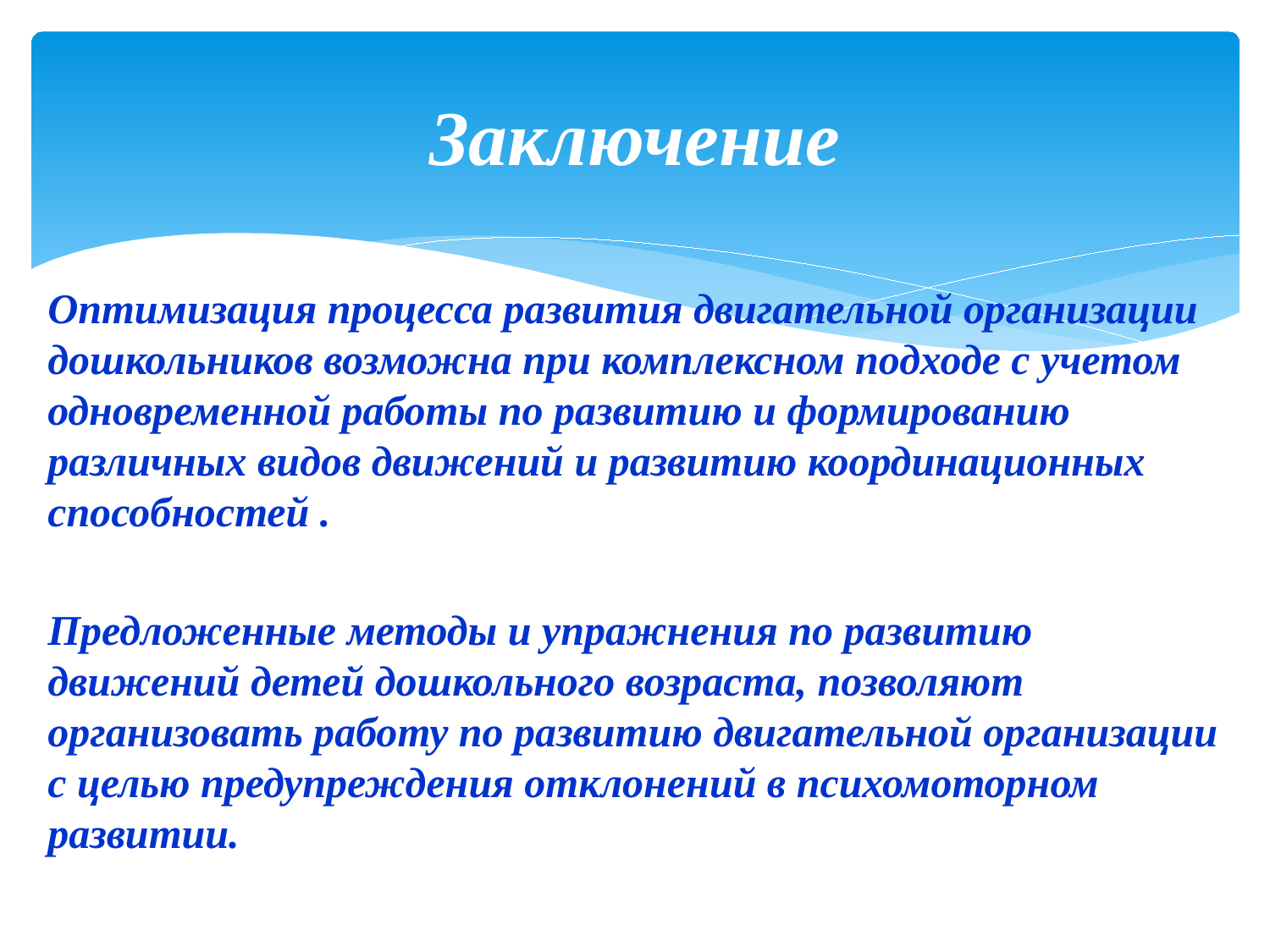

# Заключение

Оптимизация процесса развития двигательной организации дошкольников возможна при комплексном подходе с учетом одновременной работы по развитию и формированию различных видов движений и развитию координационных способностей .

Предложенные методы и упражнения по развитию движений детей дошкольного возраста, позволяют организовать работу по развитию двигательной организации с целью предупреждения отклонений в психомоторном развитии.